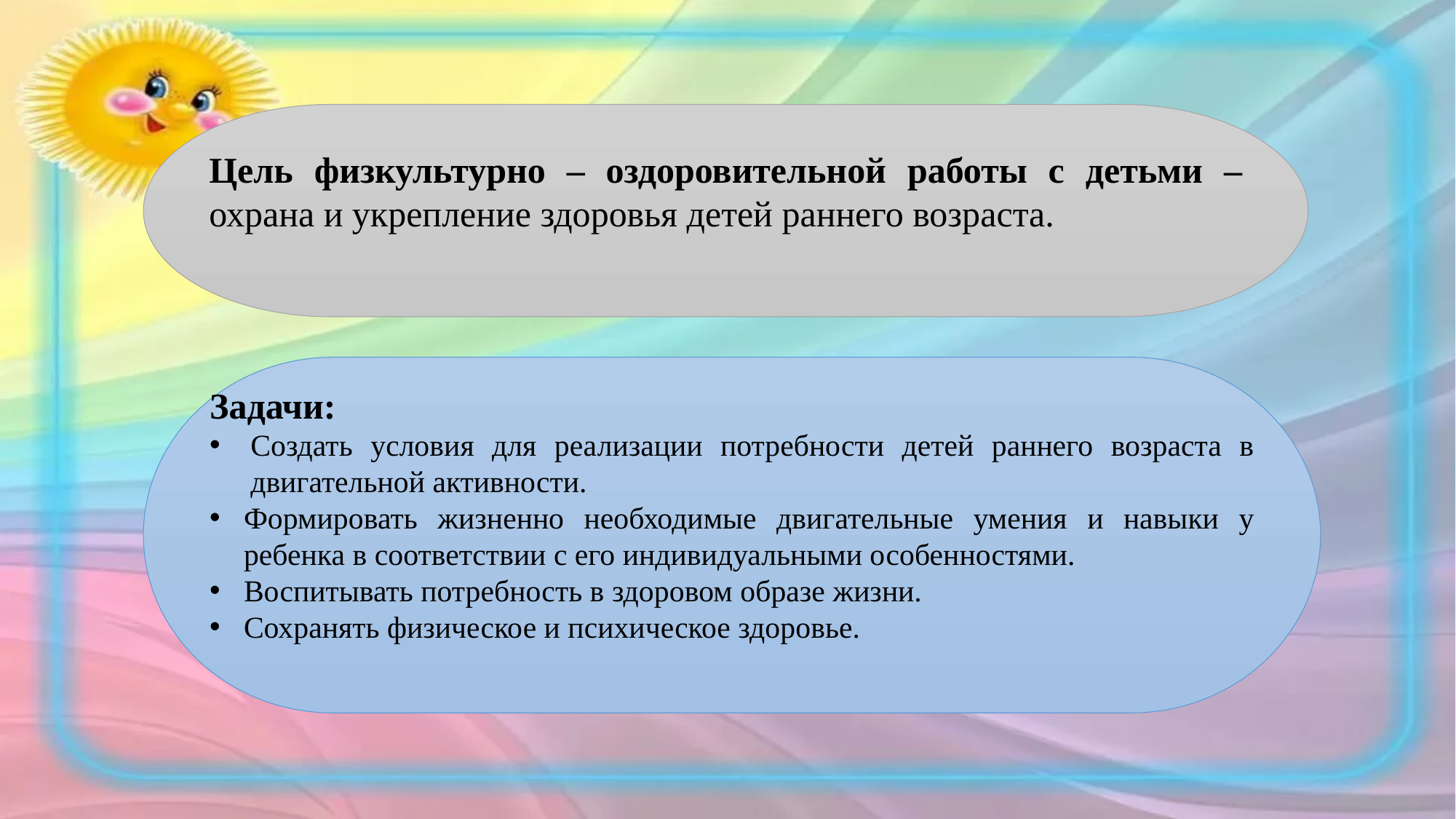

Цель физкультурно – оздоровительной работы с детьми – охрана и укрепление здоровья детей раннего возраста.

Задачи:
Создать условия для реализации потребности детей раннего возраста в двигательной активности.
Формировать жизненно необходимые двигательные умения и навыки у ребенка в соответствии с его индивидуальными особенностями.
Воспитывать потребность в здоровом образе жизни.
Сохранять физическое и психическое здоровье.